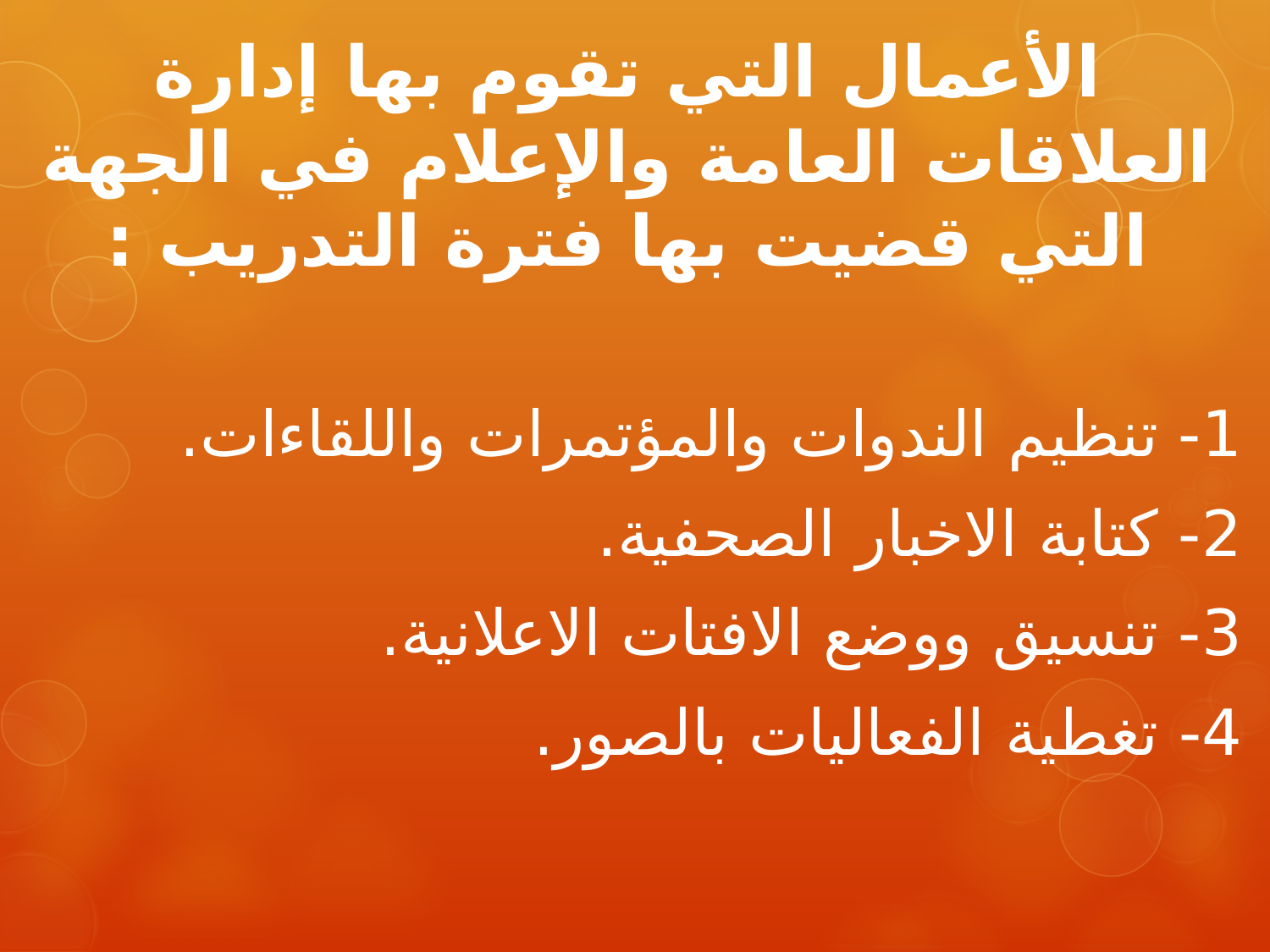

الأعمال التي تقوم بها إدارة العلاقات العامة والإعلام في الجهة التي قضيت بها فترة التدريب :

1- تنظيم الندوات والمؤتمرات واللقاءات.
2- كتابة الاخبار الصحفية.
3- تنسيق ووضع الافتات الاعلانية.
4- تغطية الفعاليات بالصور.